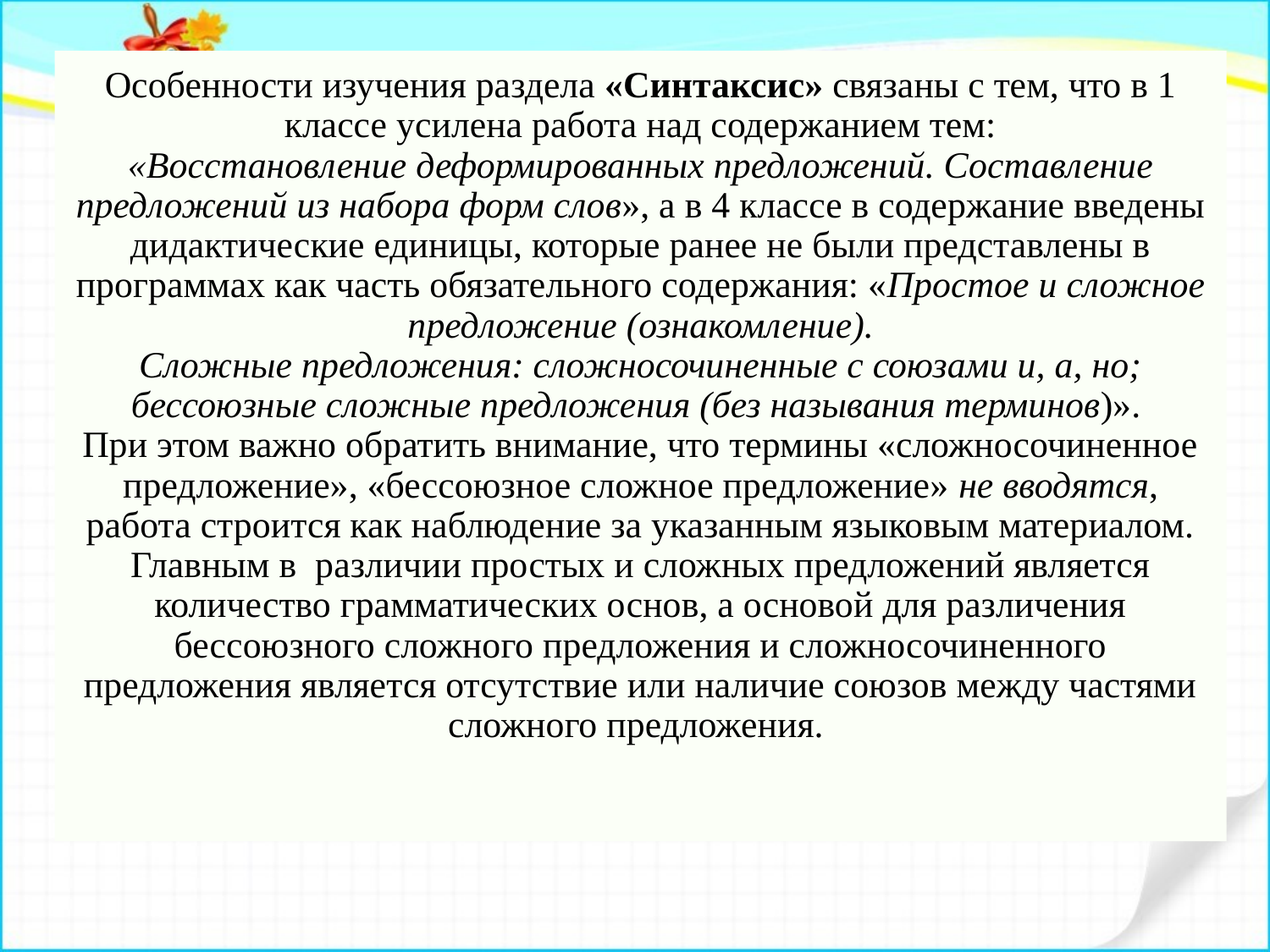

# Особенности изучения раздела «Синтаксис» связаны с тем, что в 1 классе усилена работа над содержанием тем: «Восстановление деформированных предложений. Составление предложений из набора форм слов», а в 4 классе в содержание введены дидактические единицы, которые ранее не были представлены в программах как часть обязательного содержания: «Простое и сложное предложение (ознакомление). Сложные предложения: сложносочиненные с союзами и, а, но; бессоюзные сложные предложения (без называния терминов)». При этом важно обратить внимание, что термины «сложносочиненное предложение», «бессоюзное сложное предложение» не вводятся, работа строится как наблюдение за указанным языковым материалом. Главным в  различии простых и сложных предложений является количество грамматических основ, а основой для различения бессоюзного сложного предложения и сложносочиненного предложения является отсутствие или наличие союзов между частями сложного предложения.